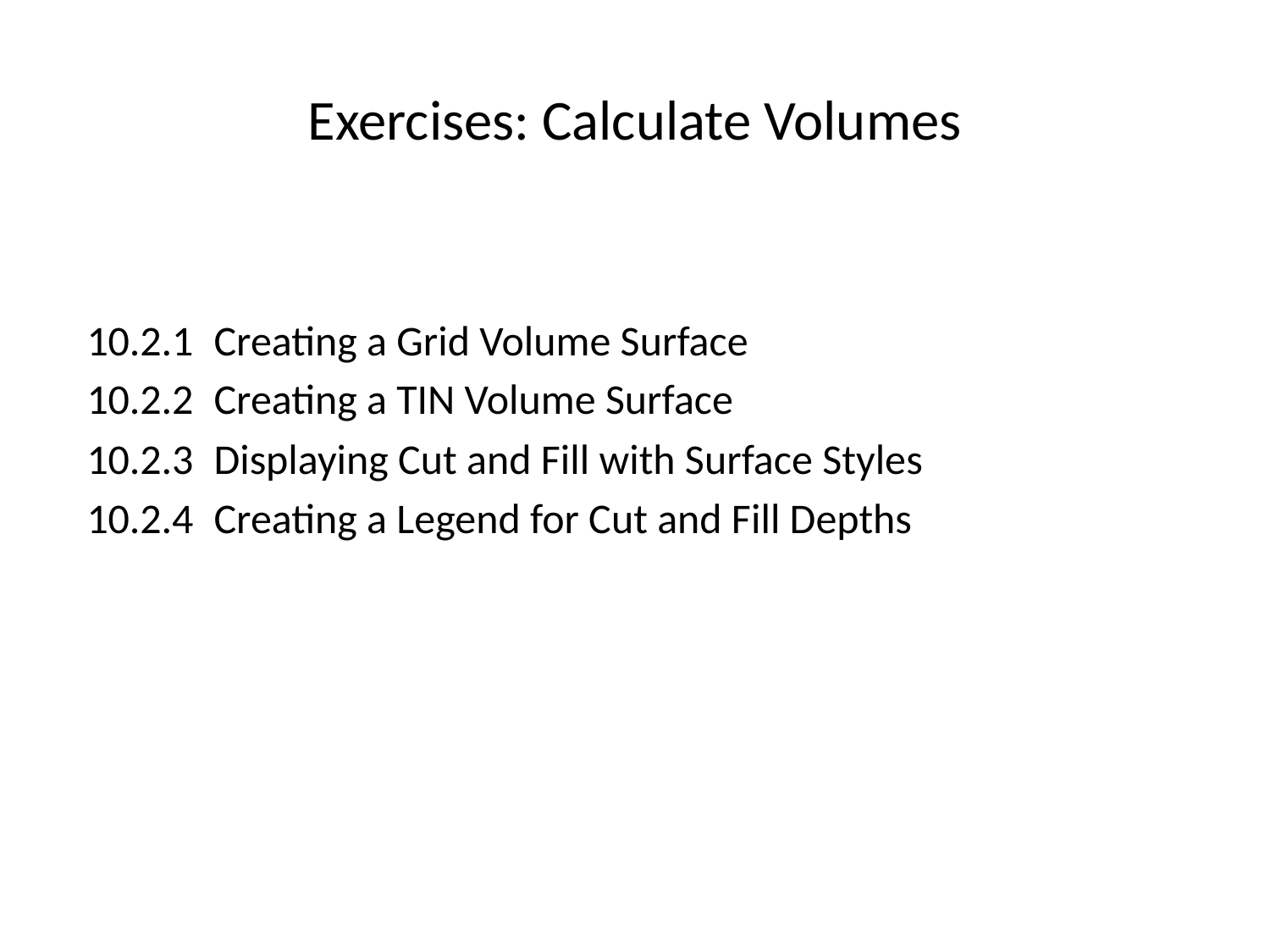

# Exercises: Calculate Volumes
10.2.1	Creating a Grid Volume Surface
10.2.2	Creating a TIN Volume Surface
10.2.3	Displaying Cut and Fill with Surface Styles
10.2.4	Creating a Legend for Cut and Fill Depths